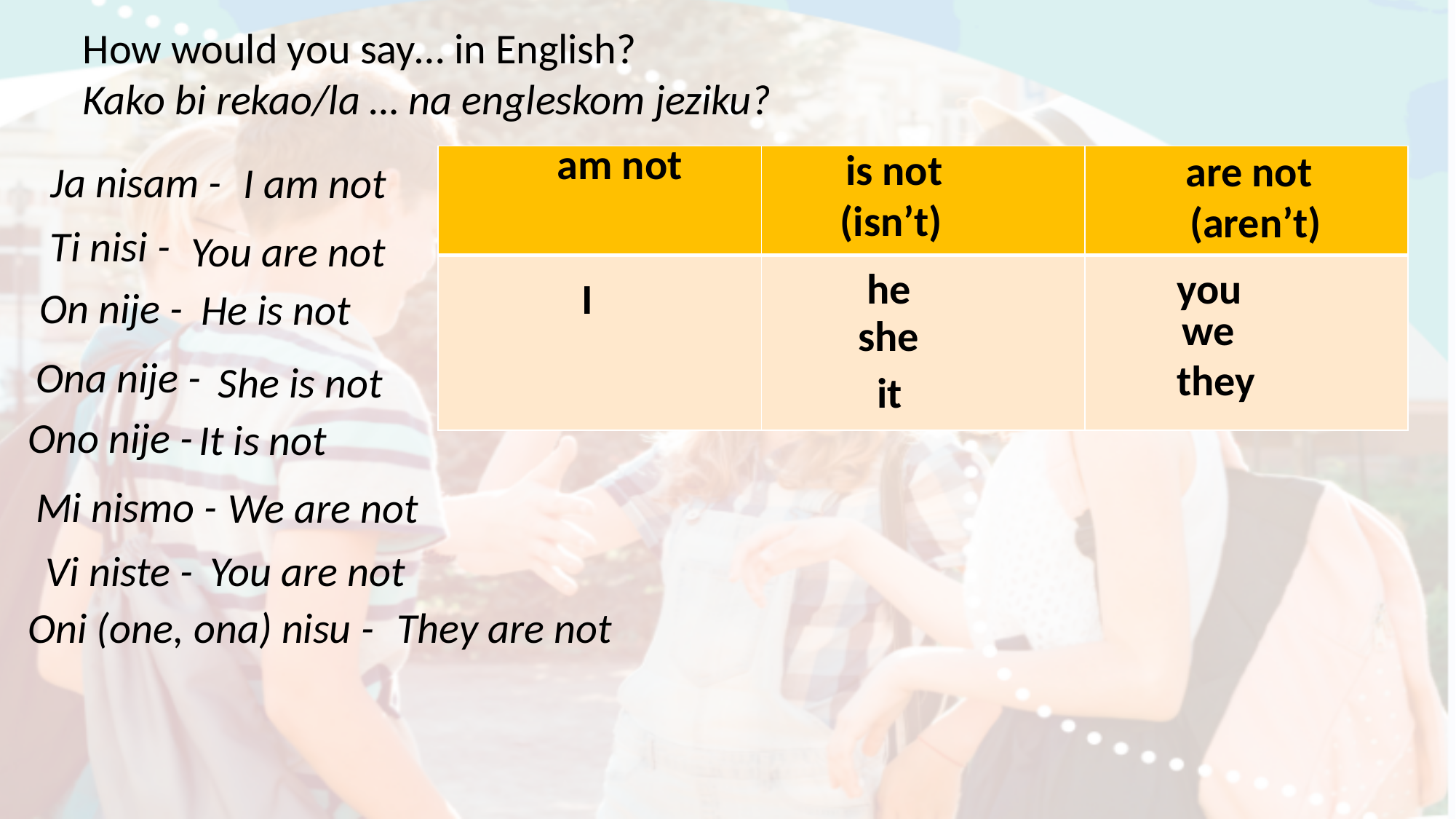

How would you say… in English?
Kako bi rekao/la … na engleskom jeziku?
    am not

    is not
  (isn’t)
    are not
   (aren’t)
|  |  |  |
| --- | --- | --- |
|  |  |  |
Ja nisam -
I am not
Ti nisi -
You are not
    he
    you
    I
On nije -
He is not
    we
    she
Ona nije -
    they
She is not
    it
Ono nije -
It is not
Mi nismo -
We are not
Vi niste -
You are not
They are not
Oni (one, ona) nisu -